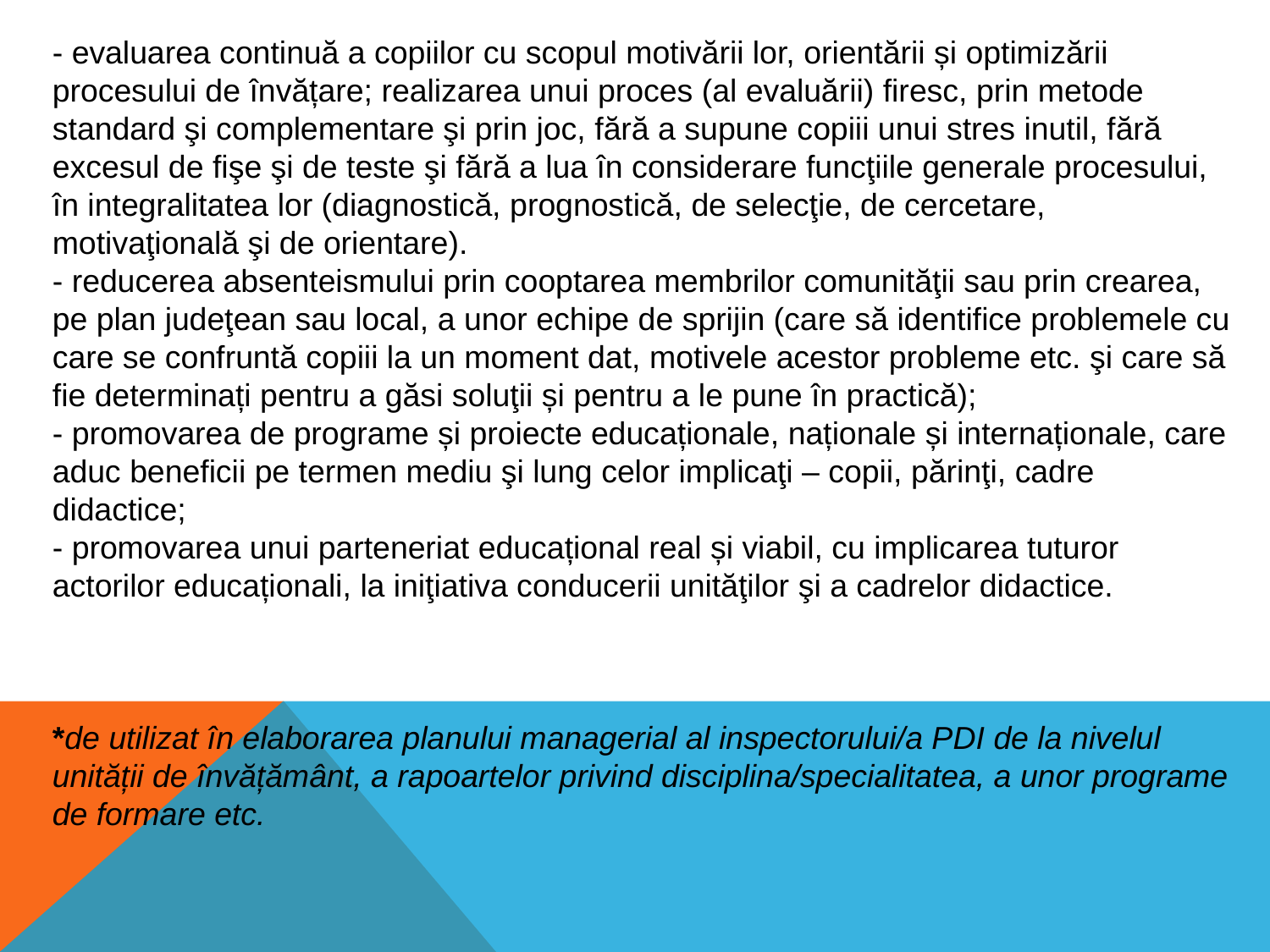

- evaluarea continuă a copiilor cu scopul motivării lor, orientării și optimizării procesului de învățare; realizarea unui proces (al evaluării) firesc, prin metode standard şi complementare şi prin joc, fără a supune copiii unui stres inutil, fără excesul de fişe şi de teste şi fără a lua în considerare funcţiile generale procesului, în integralitatea lor (diagnostică, prognostică, de selecţie, de cercetare, motivaţională şi de orientare).
- reducerea absenteismului prin cooptarea membrilor comunităţii sau prin crearea, pe plan judeţean sau local, a unor echipe de sprijin (care să identifice problemele cu care se confruntă copiii la un moment dat, motivele acestor probleme etc. şi care să fie determinați pentru a găsi soluţii și pentru a le pune în practică);
- promovarea de programe și proiecte educaționale, naționale și internaționale, care aduc beneficii pe termen mediu şi lung celor implicaţi – copii, părinţi, cadre didactice;
- promovarea unui parteneriat educațional real și viabil, cu implicarea tuturor actorilor educaționali, la iniţiativa conducerii unităţilor şi a cadrelor didactice.

*de utilizat în elaborarea planului managerial al inspectorului/a PDI de la nivelul unității de învățământ, a rapoartelor privind disciplina/specialitatea, a unor programe de formare etc.